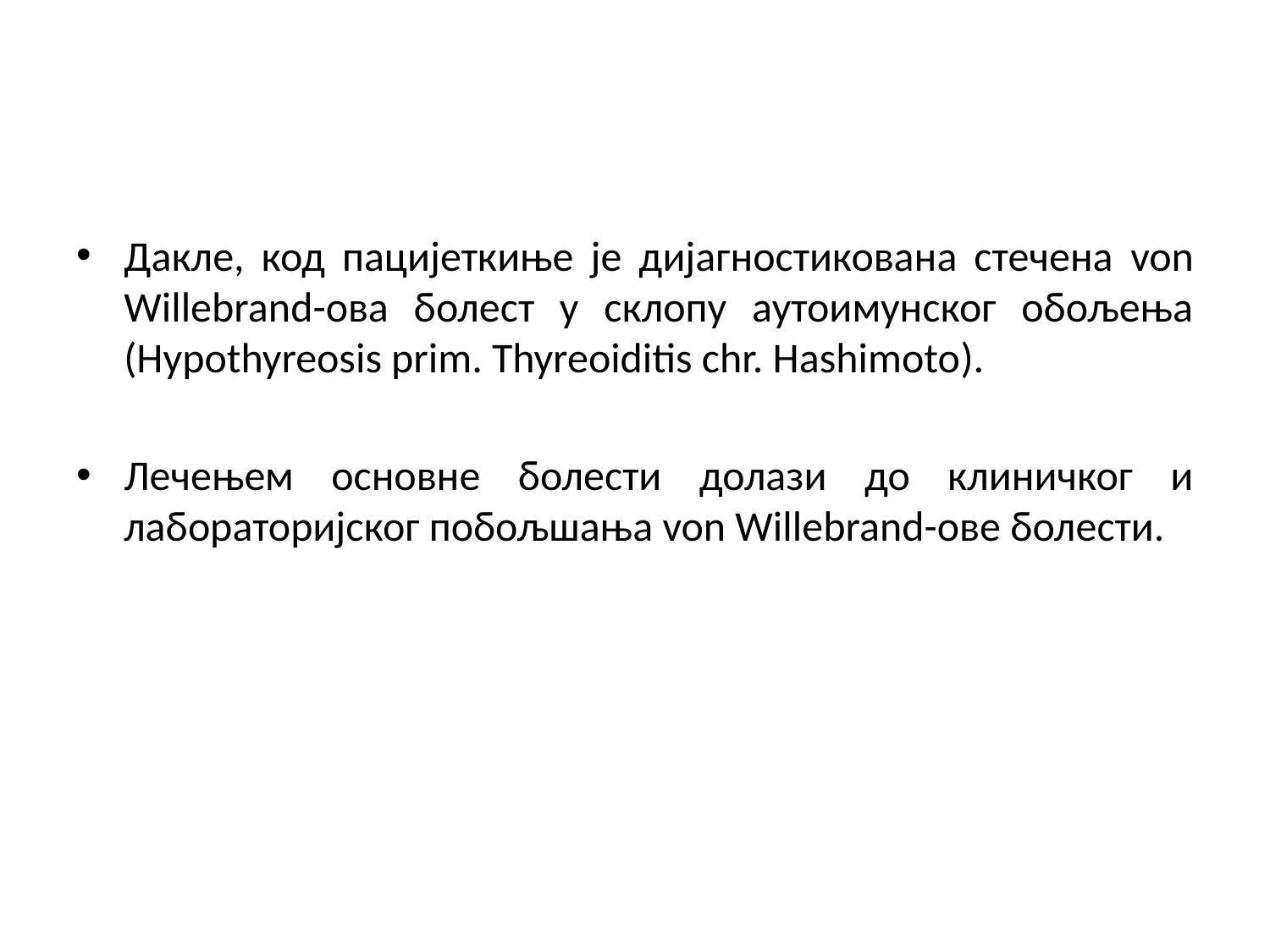

#
Дакле, код пацијеткиње је дијагностикована стечена von Willebrand-ова болест у склопу аутоимунског обољења (Hypothyreosis prim. Thyreoiditis chr. Hashimoto).

Лечењем основне болести долази до клиничког и лабораторијског побољшања von Willebrand-ове болести.